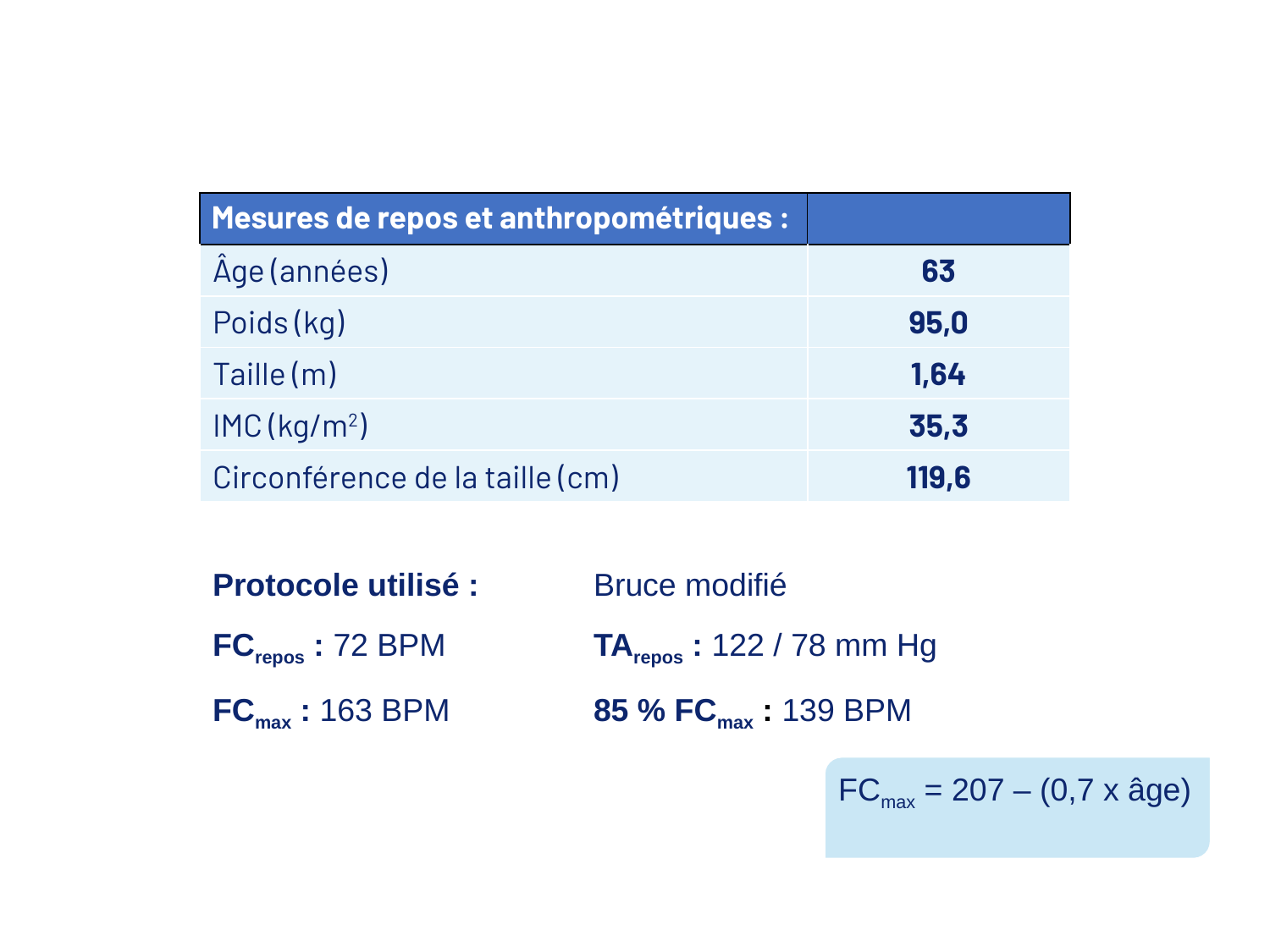

Mesures de repos et anthropométriques :
|  |  |
| --- | --- |
| Âge (années) | 63 |
| Poids (kg) | 95,0 |
| Taille (m) | 1,64 |
| IMC (kg/m2) | 35,3 |
| Circonférence de la taille (cm) | 119,6 |
Protocole utilisé : 	Bruce modifié
FCrepos : 72 BPM 		TArepos : 122 / 78 mm Hg
FCmax : 163 BPM		85 % FCmax : 139 BPM

FCmax = 207 – (0,7 x âge)